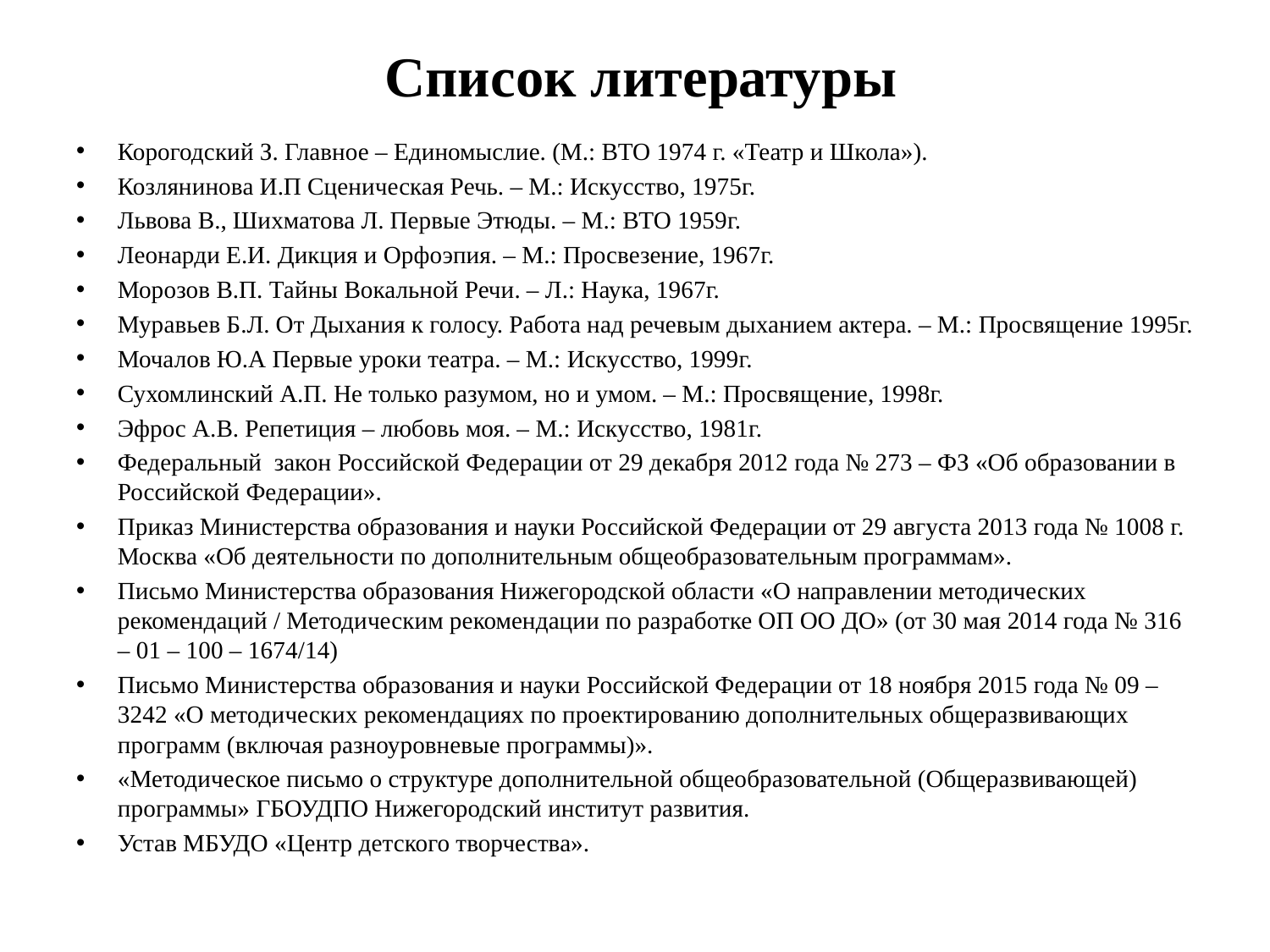

# Список литературы
Корогодский З. Главное – Единомыслие. (М.: ВТО 1974 г. «Театр и Школа»).
Козлянинова И.П Сценическая Речь. – М.: Искусство, 1975г.
Львова В., Шихматова Л. Первые Этюды. – М.: ВТО 1959г.
Леонарди Е.И. Дикция и Орфоэпия. – М.: Просвезение, 1967г.
Морозов В.П. Тайны Вокальной Речи. – Л.: Наука, 1967г.
Муравьев Б.Л. От Дыхания к голосу. Работа над речевым дыханием актера. – М.: Просвящение 1995г.
Мочалов Ю.А Первые уроки театра. – М.: Искусство, 1999г.
Сухомлинский А.П. Не только разумом, но и умом. – М.: Просвящение, 1998г.
Эфрос А.В. Репетиция – любовь моя. – М.: Искусство, 1981г.
Федеральный  закон Российской Федерации от 29 декабря 2012 года № 273 – ФЗ «Об образовании в Российской Федерации».
Приказ Министерства образования и науки Российской Федерации от 29 августа 2013 года № 1008 г. Москва «Об деятельности по дополнительным общеобразовательным программам».
Письмо Министерства образования Нижегородской области «О направлении методических рекомендаций / Методическим рекомендации по разработке ОП ОО ДО» (от 30 мая 2014 года № 316 – 01 – 100 – 1674/14)
Письмо Министерства образования и науки Российской Федерации от 18 ноября 2015 года № 09 – 3242 «О методических рекомендациях по проектированию дополнительных общеразвивающих программ (включая разноуровневые программы)».
«Методическое письмо о структуре дополнительной общеобразовательной (Общеразвивающей) программы» ГБОУДПО Нижегородский институт развития.
Устав МБУДО «Центр детского творчества».